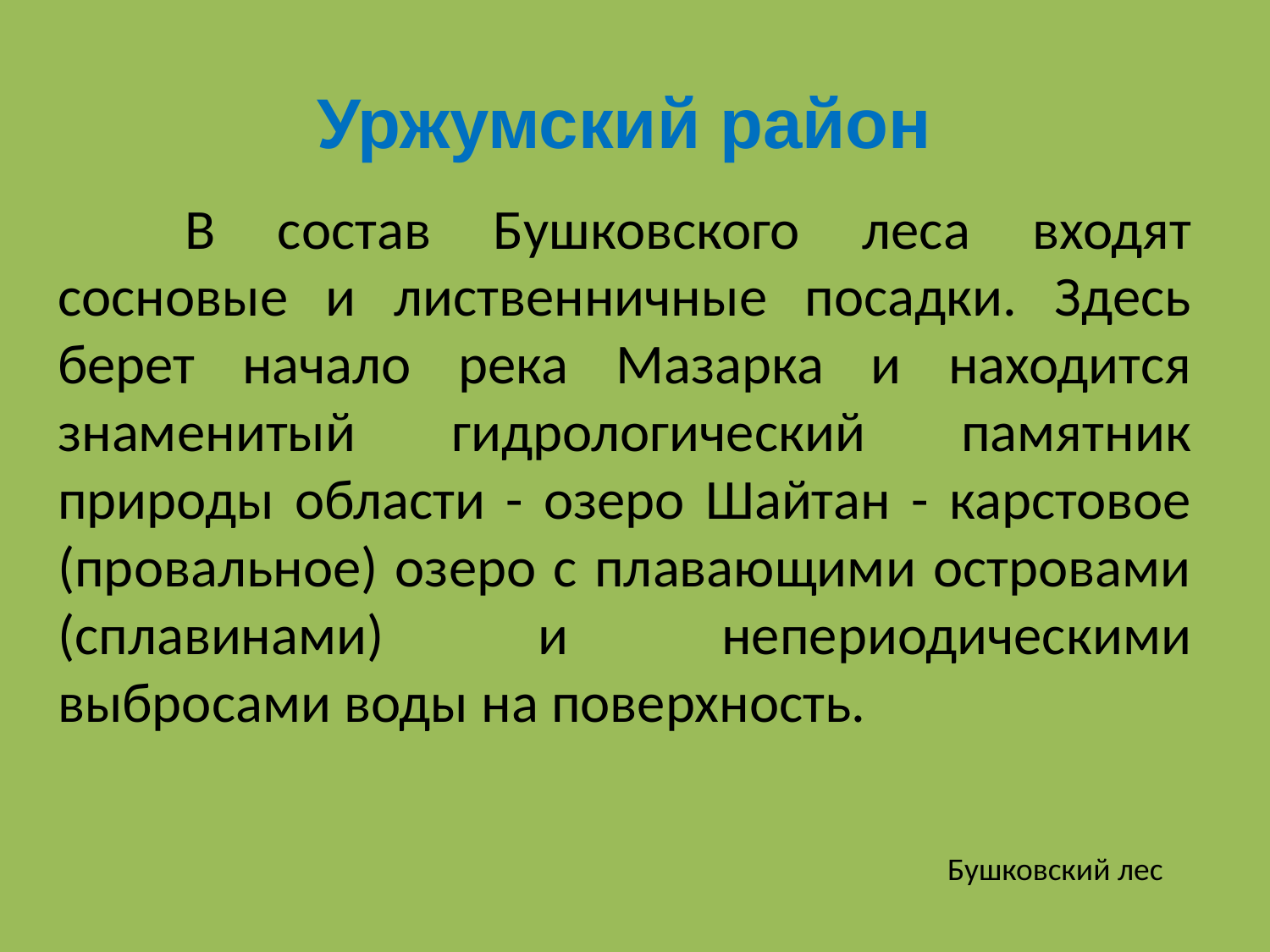

# Уржумский район
	В состав Бушковского леса входят сосновые и лиственничные посадки. Здесь берет начало река Мазарка и находится знаменитый гидрологический памятник природы области - озеро Шайтан - карстовое (провальное) озеро с плавающими островами (сплавинами) и непериодическими выбросами воды на поверхность.
Бушковский лес